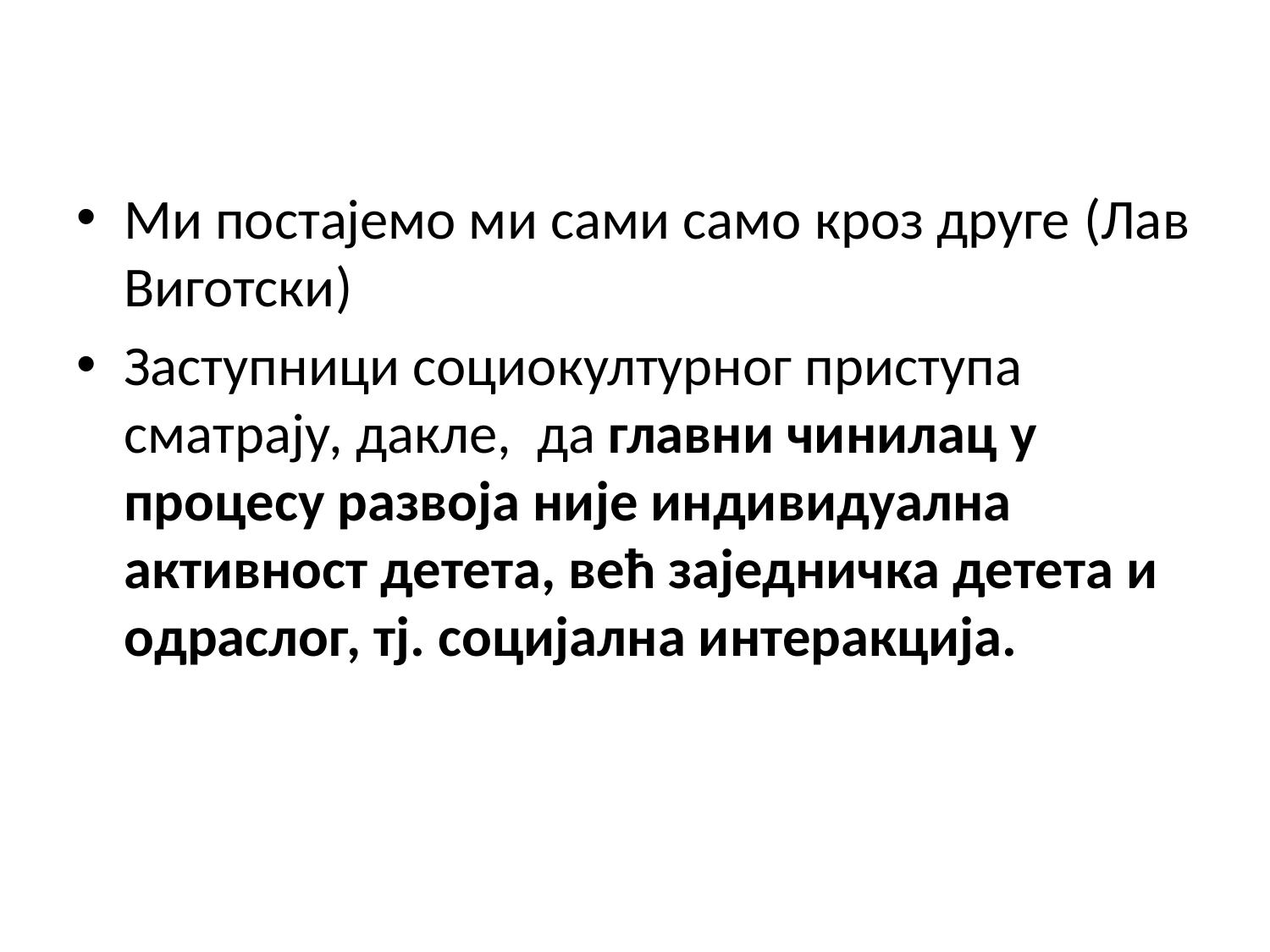

Ми постајемо ми сами само кроз друге (Лав Виготски)
Заступници социокултурног приступа сматрају, дакле,  да главни чинилац у процесу развоја није индивидуална активност детета, већ заједничка детета и одраслог, тј. социјална интеракција.